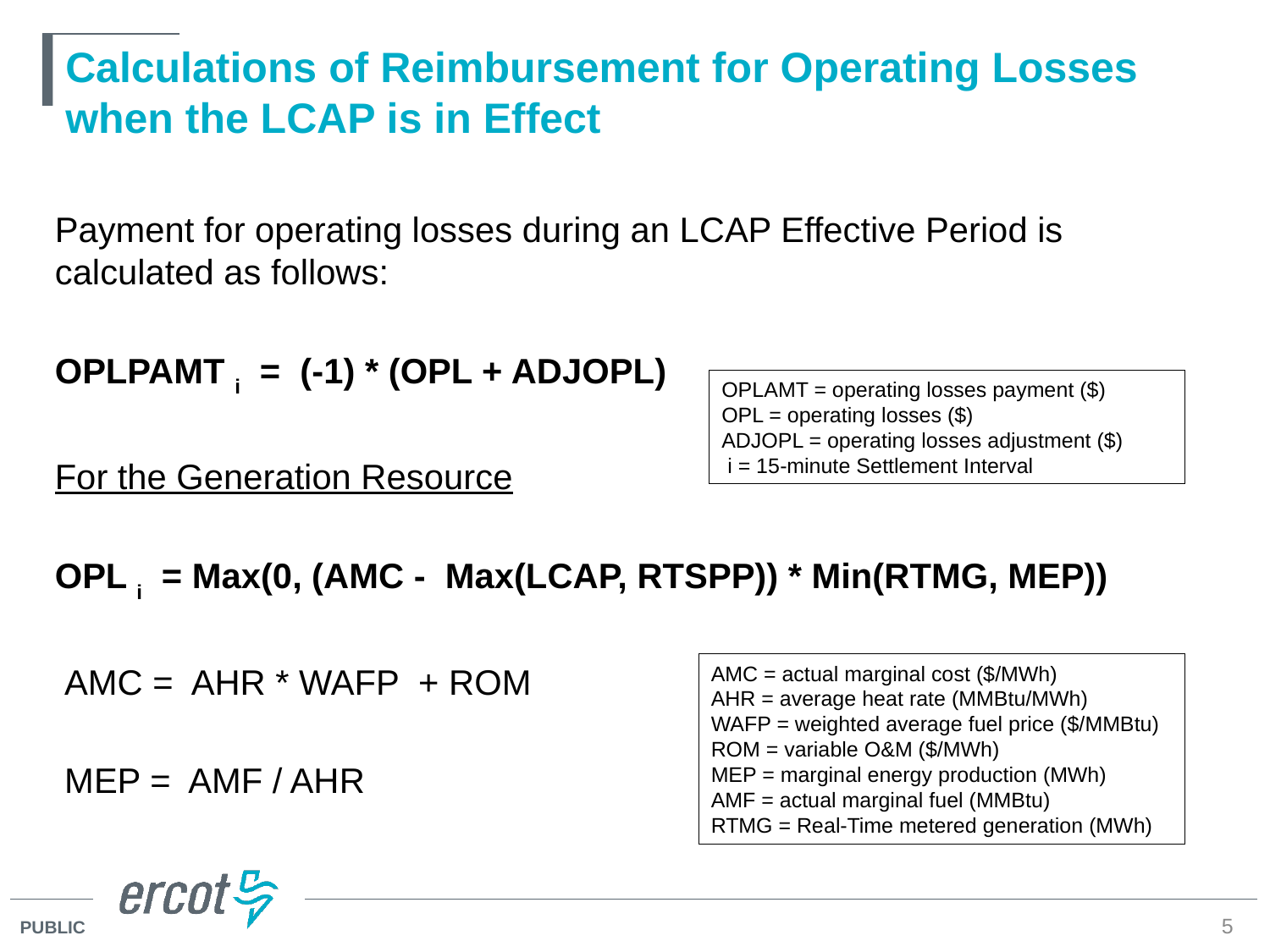

# Calculations of Reimbursement for Operating Losses when the LCAP is in Effect
Payment for operating losses during an LCAP Effective Period is calculated as follows:

OPLPAMT i  =  (-1) * (OPL + ADJOPL)

For the Generation Resource

OPL i  = Max(0, (AMC -  Max(LCAP, RTSPP)) * Min(RTMG, MEP))

 AMC =  AHR * WAFP  + ROM

 MEP =  AMF / AHR
OPLAMT = operating losses payment ($)
OPL = operating losses ($)
ADJOPL = operating losses adjustment ($)
 i = 15-minute Settlement Interval
AMC = actual marginal cost ($/MWh)
AHR = average heat rate (MMBtu/MWh)
WAFP = weighted average fuel price ($/MMBtu)
ROM = variable O&M ($/MWh)
MEP = marginal energy production (MWh)
AMF = actual marginal fuel (MMBtu)
RTMG = Real-Time metered generation (MWh)
5